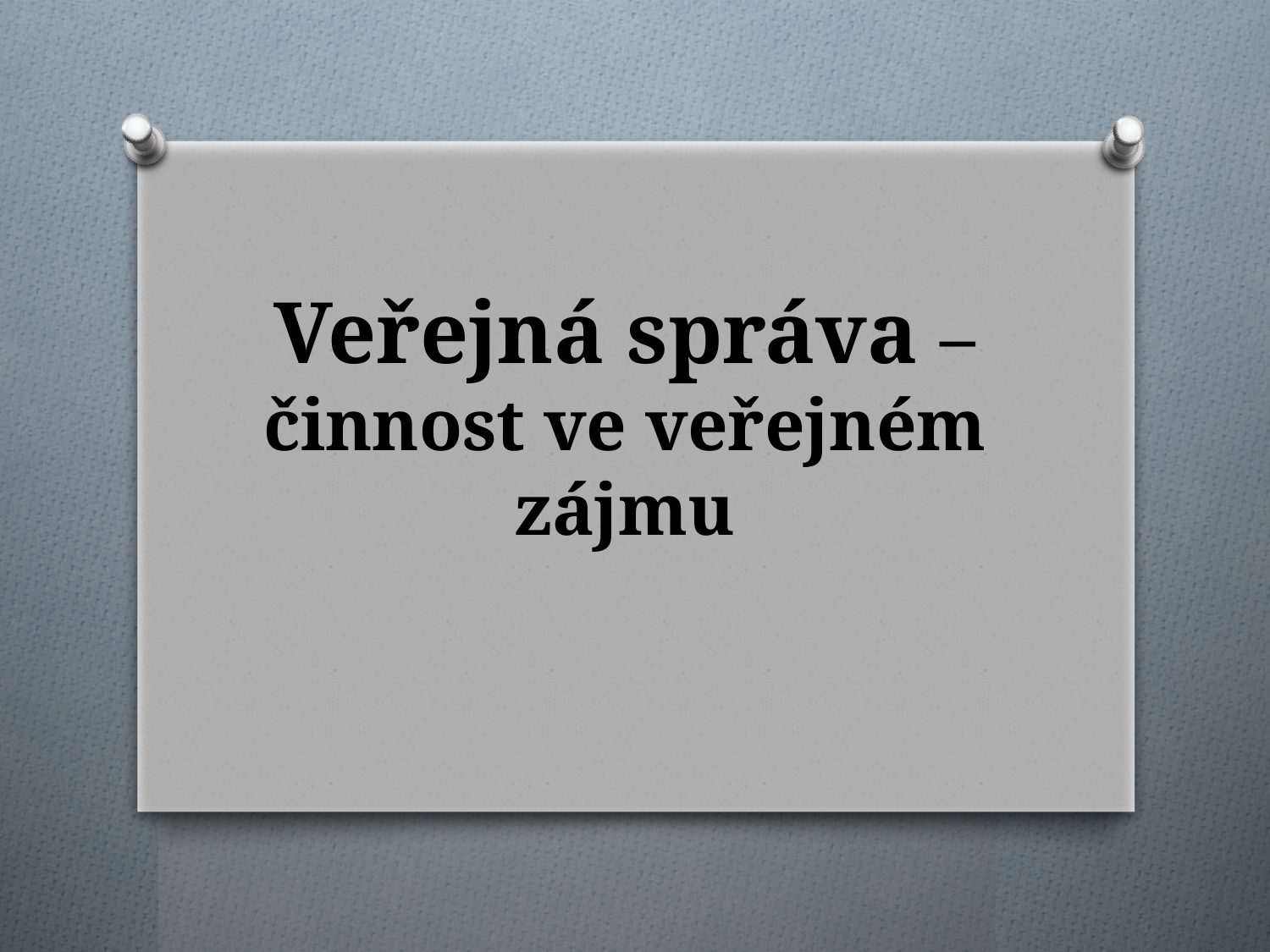

# Veřejná správa – činnost ve veřejném zájmu